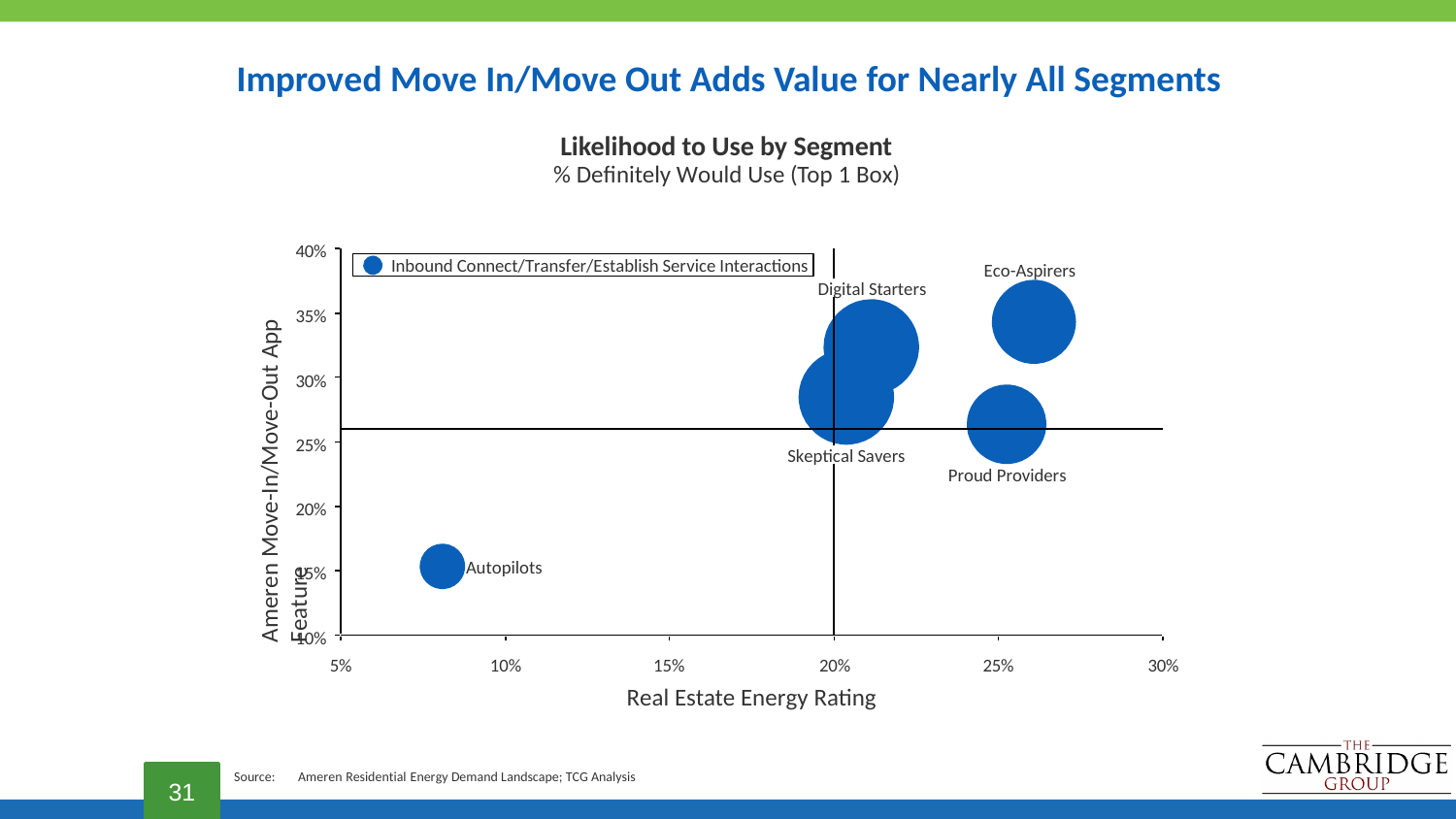

# Improved Move In/Move Out Adds Value for Nearly All Segments
Likelihood to Use by Segment
% Definitely Would Use (Top 1 Box)
Ameren Move-In/Move-Out App Feature
40%

Inbound Connect/Transfer/Establish Service Interactions

Eco-Aspirers
Digital Starters
35%

30%

25%

Skeptical Savers
Proud Providers
20%

Autopilots
15%

10%

5%
10%
15%	20%
Real Estate Energy Rating
25%
30%
31
Source:
Ameren Residential Energy Demand Landscape; TCG Analysis